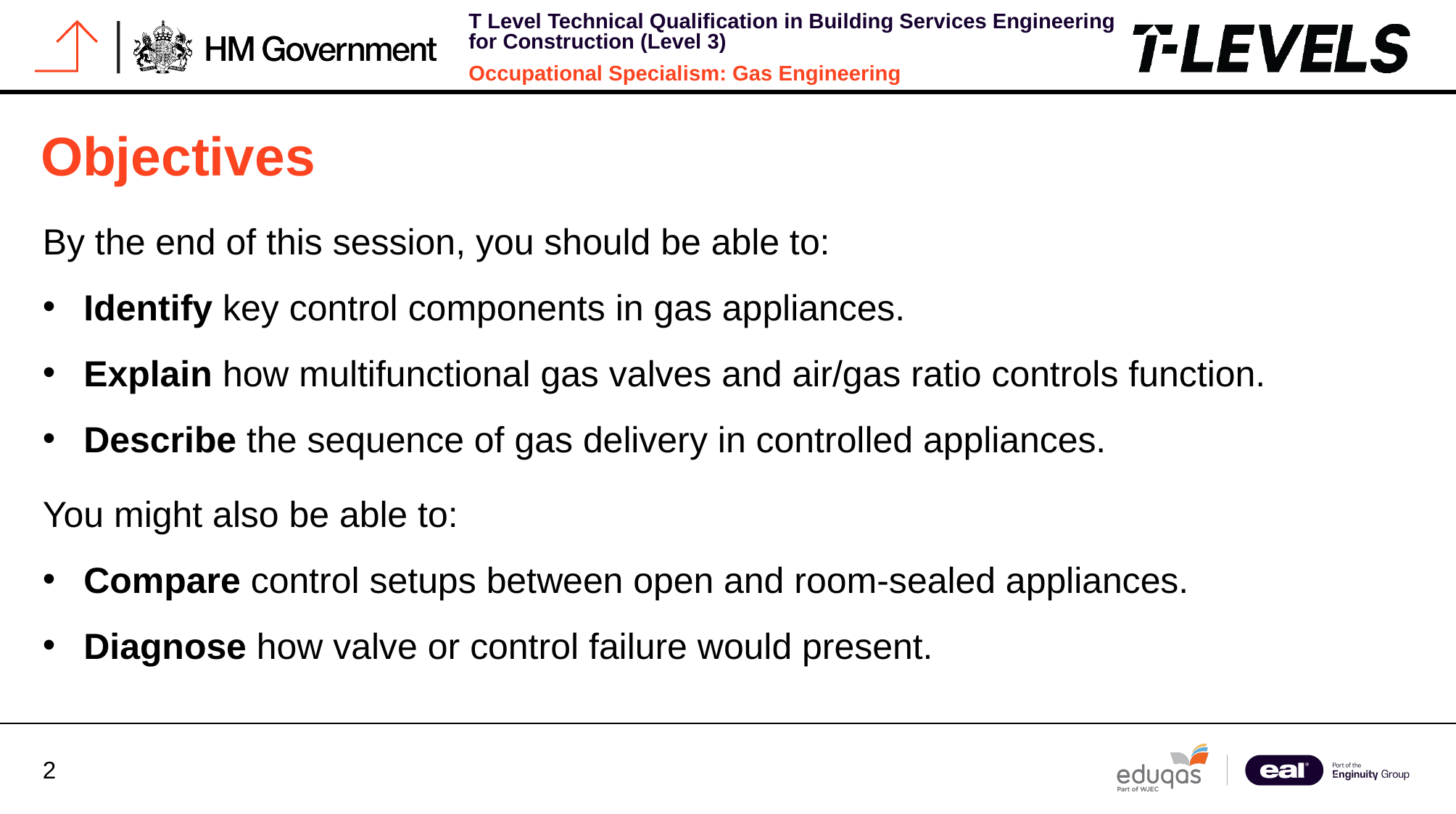

# Objectives
By the end of this session, you should be able to:
Identify key control components in gas appliances.
Explain how multifunctional gas valves and air/gas ratio controls function.
Describe the sequence of gas delivery in controlled appliances.
You might also be able to:
Compare control setups between open and room-sealed appliances.
Diagnose how valve or control failure would present.